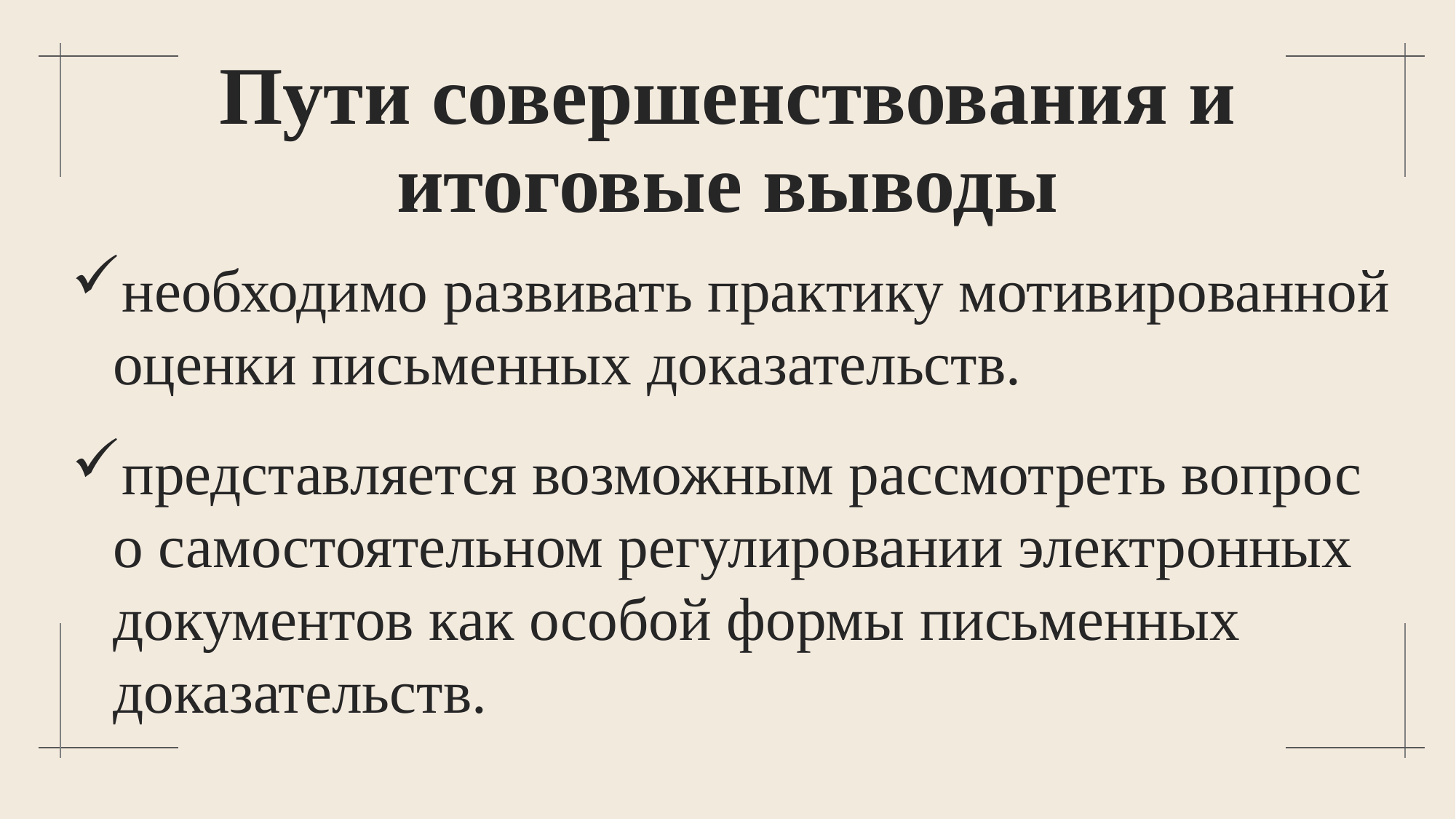

# Пути совершенствования и итоговые выводы
необходимо развивать практику мотивированной оценки письменных доказательств.
представляется возможным рассмотреть вопрос о самостоятельном регулировании электронных документов как особой формы письменных доказательств.